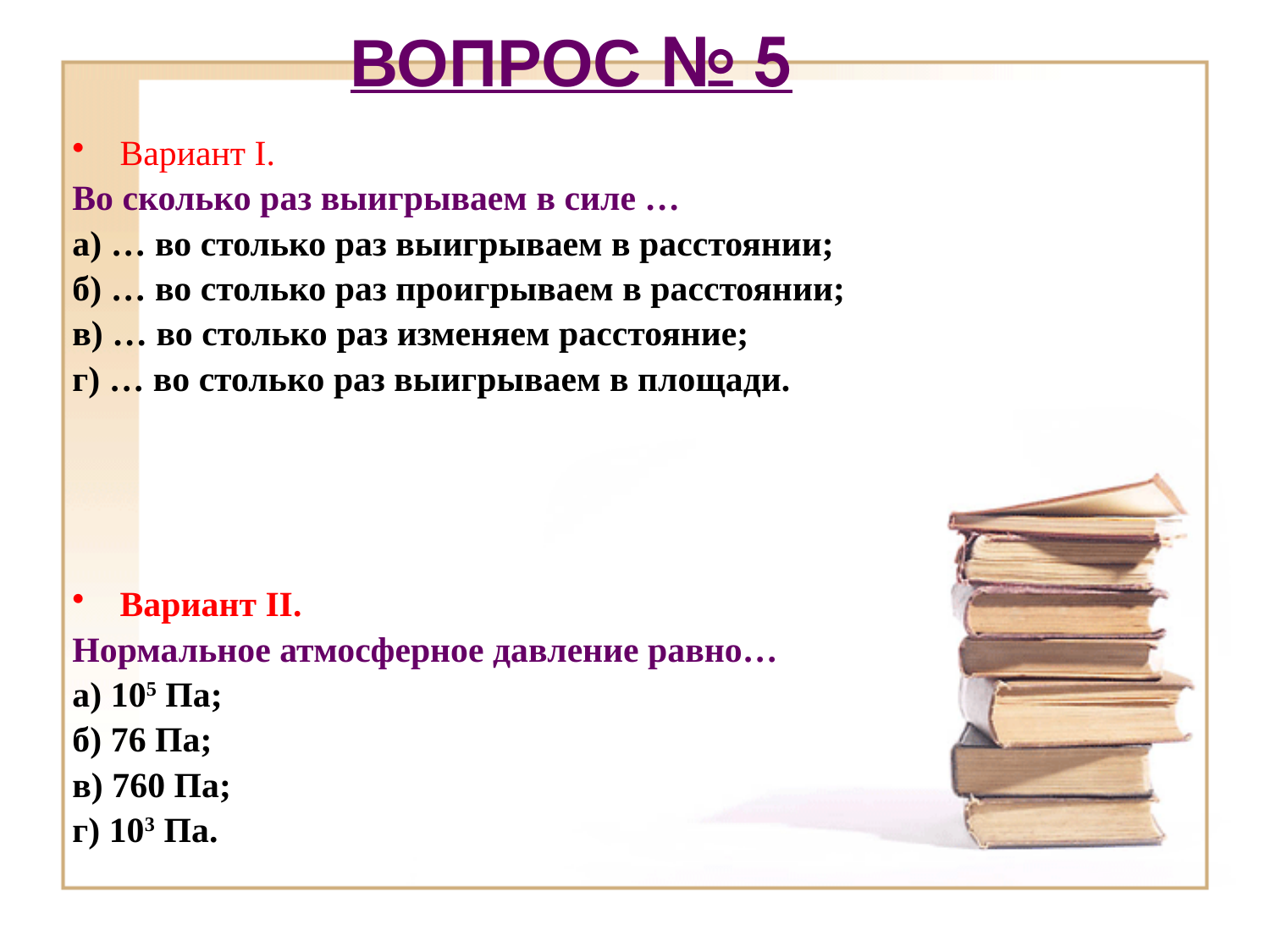

# Вопрос № 5

Вариант I.
Во сколько раз выигрываем в силе …
а) … во столько раз выигрываем в расстоянии;
б) … во столько раз проигрываем в расстоянии;
в) … во столько раз изменяем расстояние;
г) … во столько раз выигрываем в площади.

Вариант II.
Нормальное атмосферное давление равно…
а) 105 Па;
б) 76 Па;
в) 760 Па;
г) 103 Па.